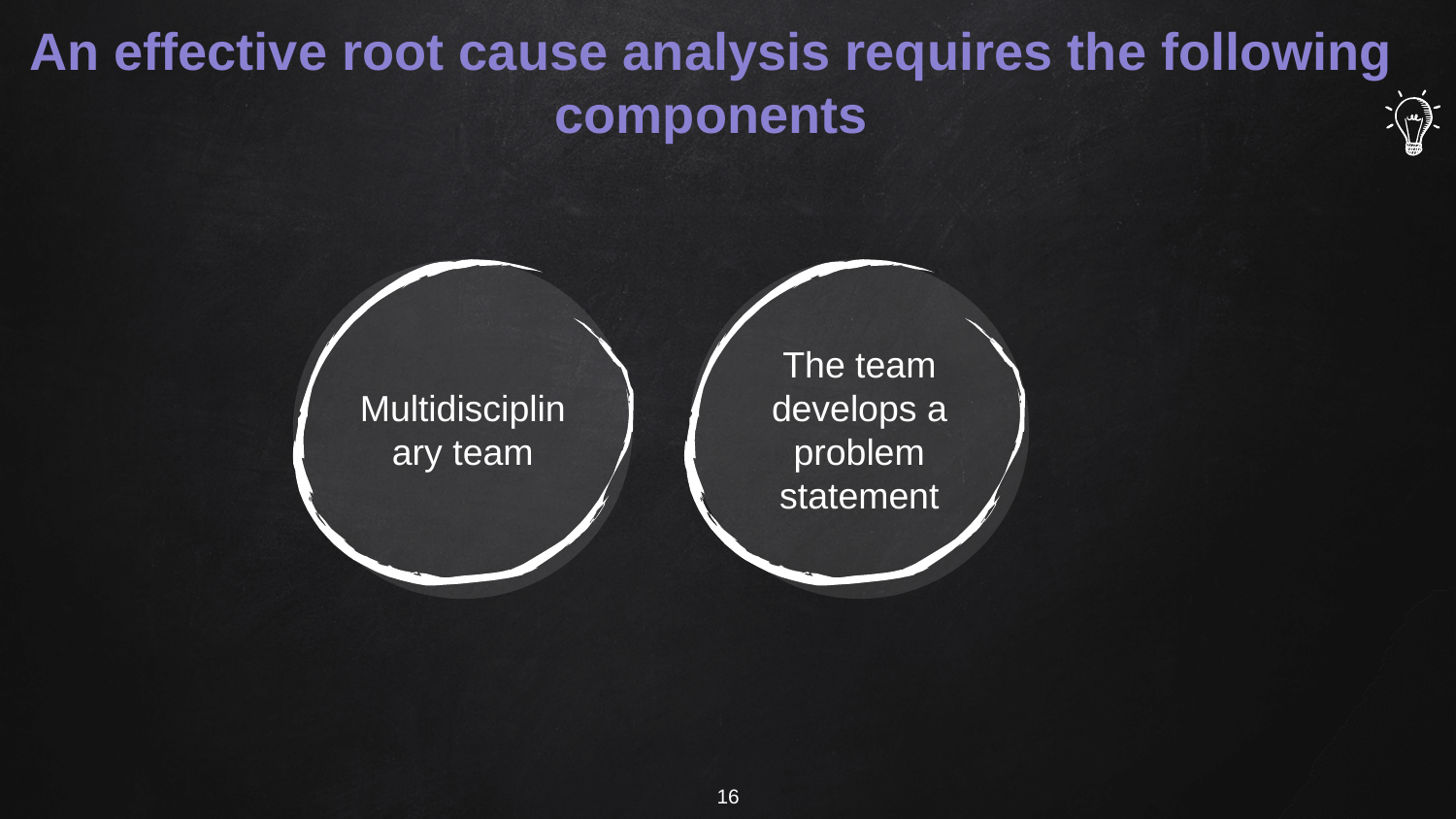

# An effective root cause analysis requires the following components

Multidisciplinary team

The team develops a problem statement
16